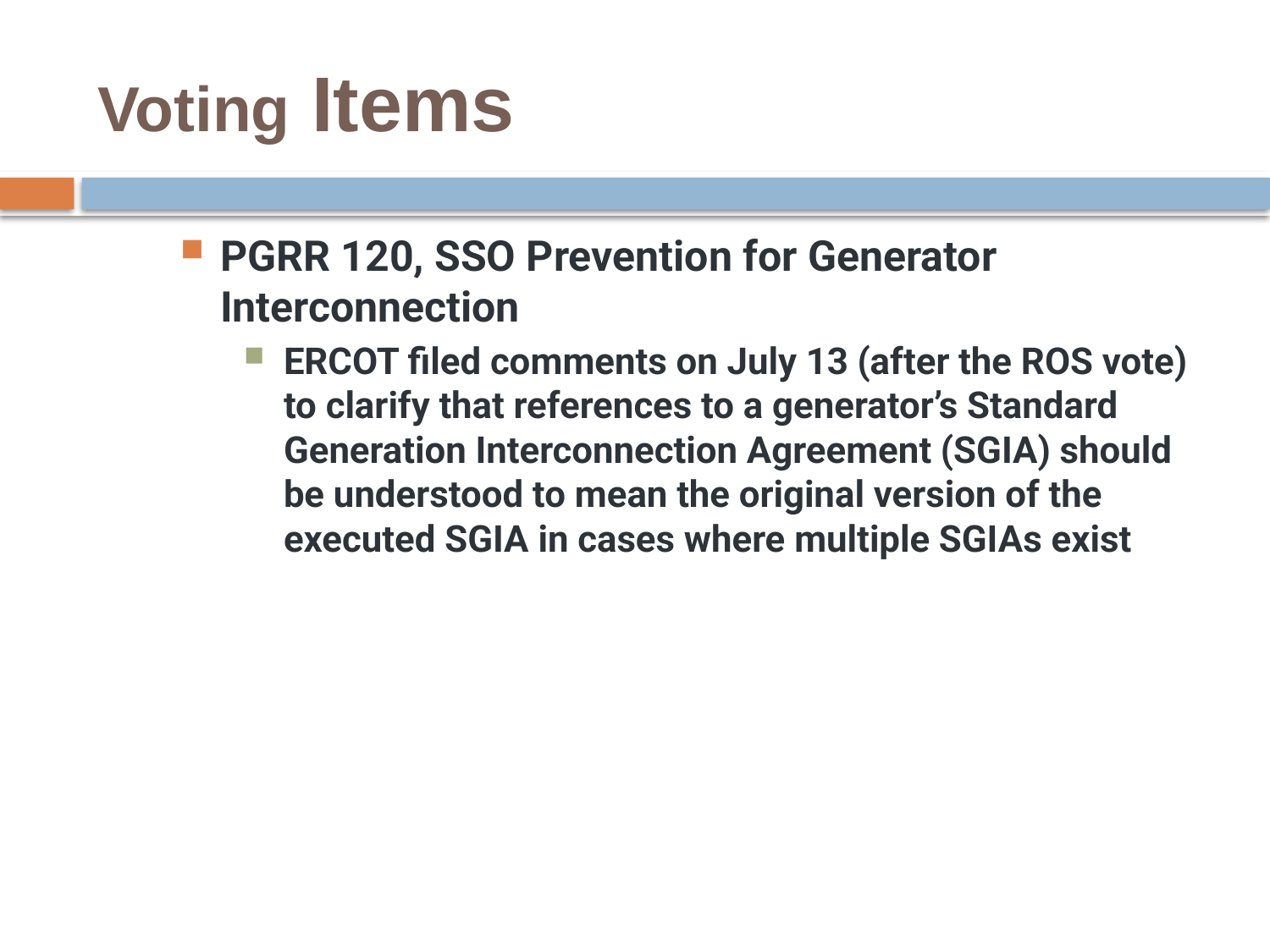

# Voting Items
PGRR 120, SSO Prevention for Generator Interconnection
ERCOT filed comments on July 13 (after the ROS vote) to clarify that references to a generator’s Standard Generation Interconnection Agreement (SGIA) should be understood to mean the original version of the executed SGIA in cases where multiple SGIAs exist